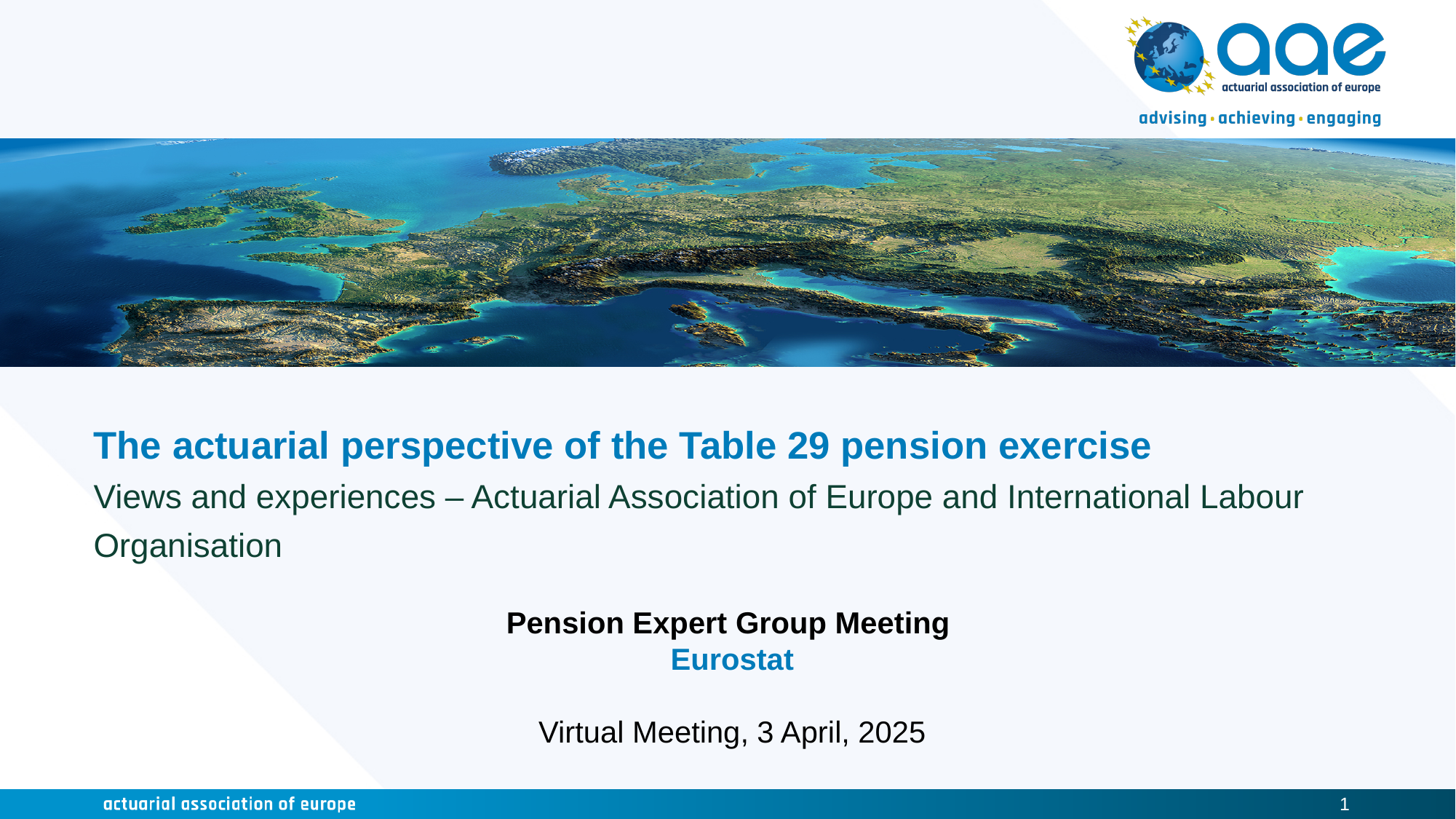

# The actuarial perspective of the Table 29 pension exercise
Views and experiences – Actuarial Association of Europe and International Labour Organisation

Pension Expert Group Meeting
Eurostat

Virtual Meeting, 3 April, 2025
1